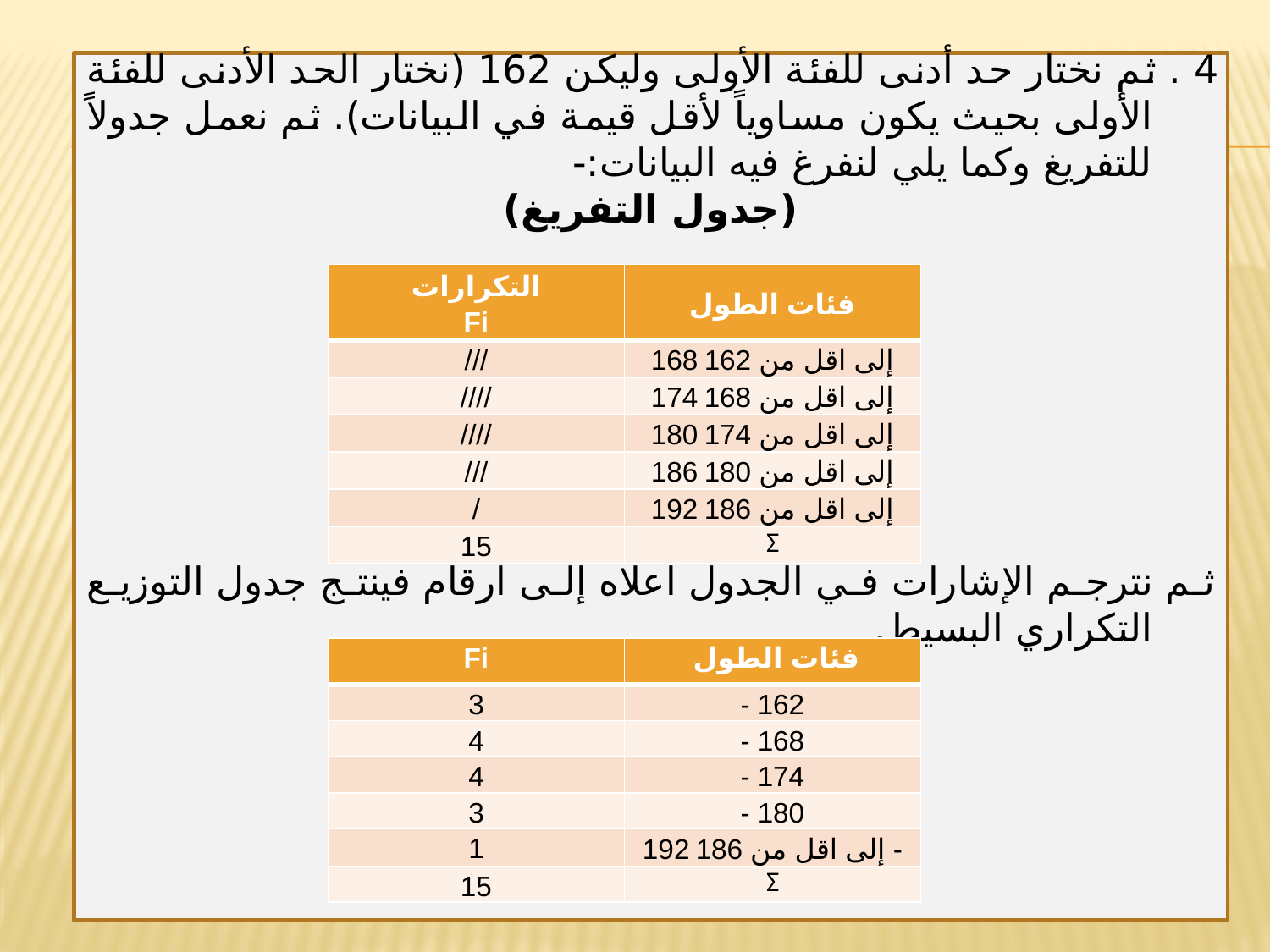

4 . ثم نختار حد أدنى للفئة الأولى وليكن 162 (نختار الحد الأدنى للفئة الأولى بحيث يكون مساوياً لأقل قيمة في البيانات). ثم نعمل جدولاً للتفريغ وكما يلي لنفرغ فيه البيانات:-
(جدول التفريغ)

ثم نترجم الإشارات في الجدول أعلاه إلى أرقام فينتج جدول التوزيع التكراري البسيط.

| التكرارات Fi | فئات الطول |
| --- | --- |
| /// | 168 إلى اقل من 162 |
| //// | 174 إلى اقل من 168 |
| //// | 180 إلى اقل من 174 |
| /// | 186 إلى اقل من 180 |
| / | 192 إلى اقل من 186 |
| 15 | Σ |
| Fi | فئات الطول |
| --- | --- |
| 3 | 162 - |
| 4 | 168 - |
| 4 | 174 - |
| 3 | 180 - |
| 1 | 192 إلى اقل من 186 - |
| 15 | Σ |